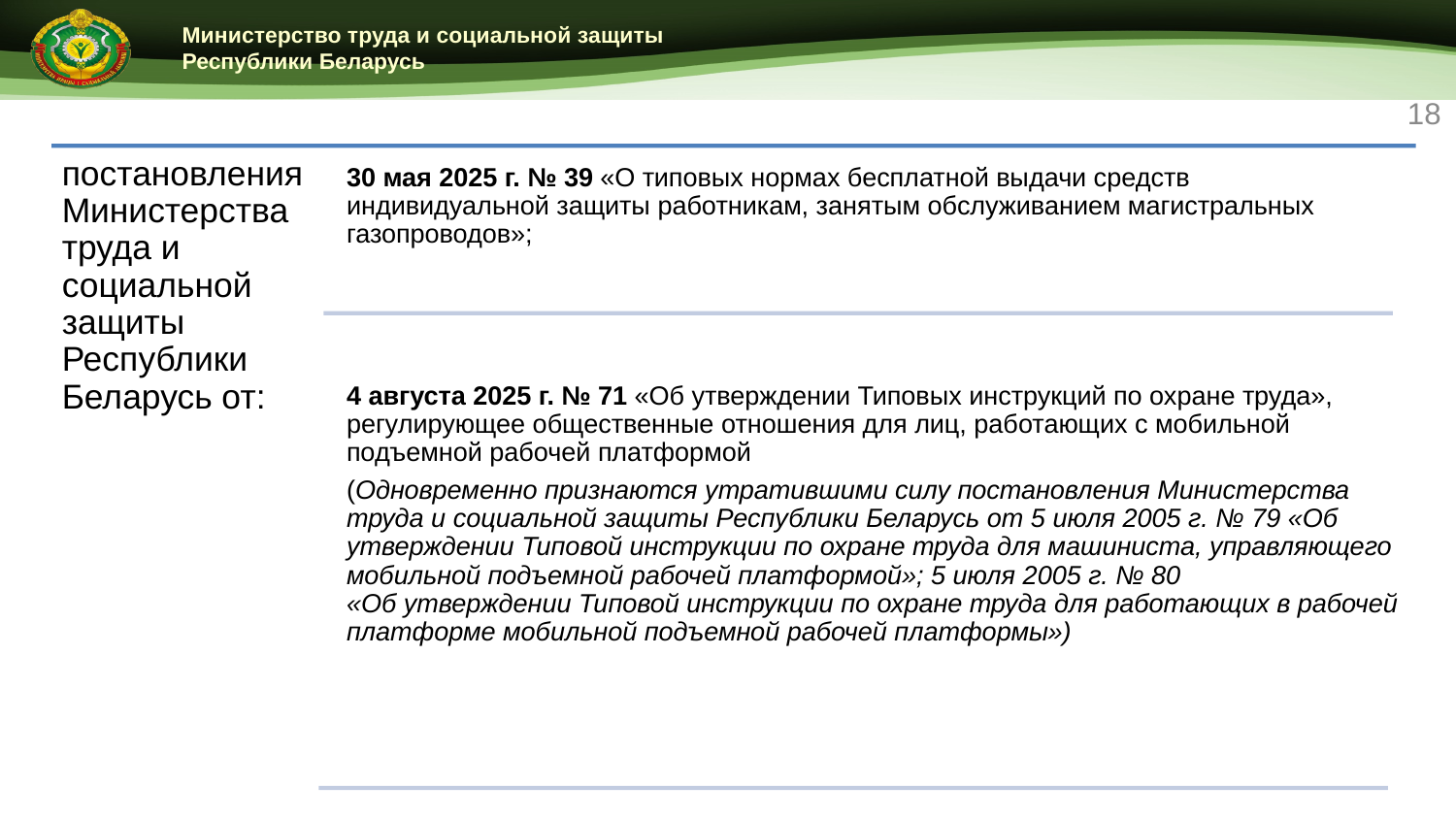

18
постановления Министерства труда и социальной защиты Республики Беларусь от:
30 мая 2025 г. № 39 «О типовых нормах бесплатной выдачи средств индивидуальной защиты работникам, занятым обслуживанием магистральных газопроводов»;
4 августа 2025 г. № 71 «Об утверждении Типовых инструкций по охране труда», регулирующее общественные отношения для лиц, работающих с мобильной подъемной рабочей платформой
(Одновременно признаются утратившими силу постановления Министерства труда и социальной защиты Республики Беларусь от 5 июля 2005 г. № 79 «Об утверждении Типовой инструкции по охране труда для машиниста, управляющего мобильной подъемной рабочей платформой»; 5 июля 2005 г. № 80 «Об утверждении Типовой инструкции по охране труда для работающих в рабочей платформе мобильной подъемной рабочей платформы»)